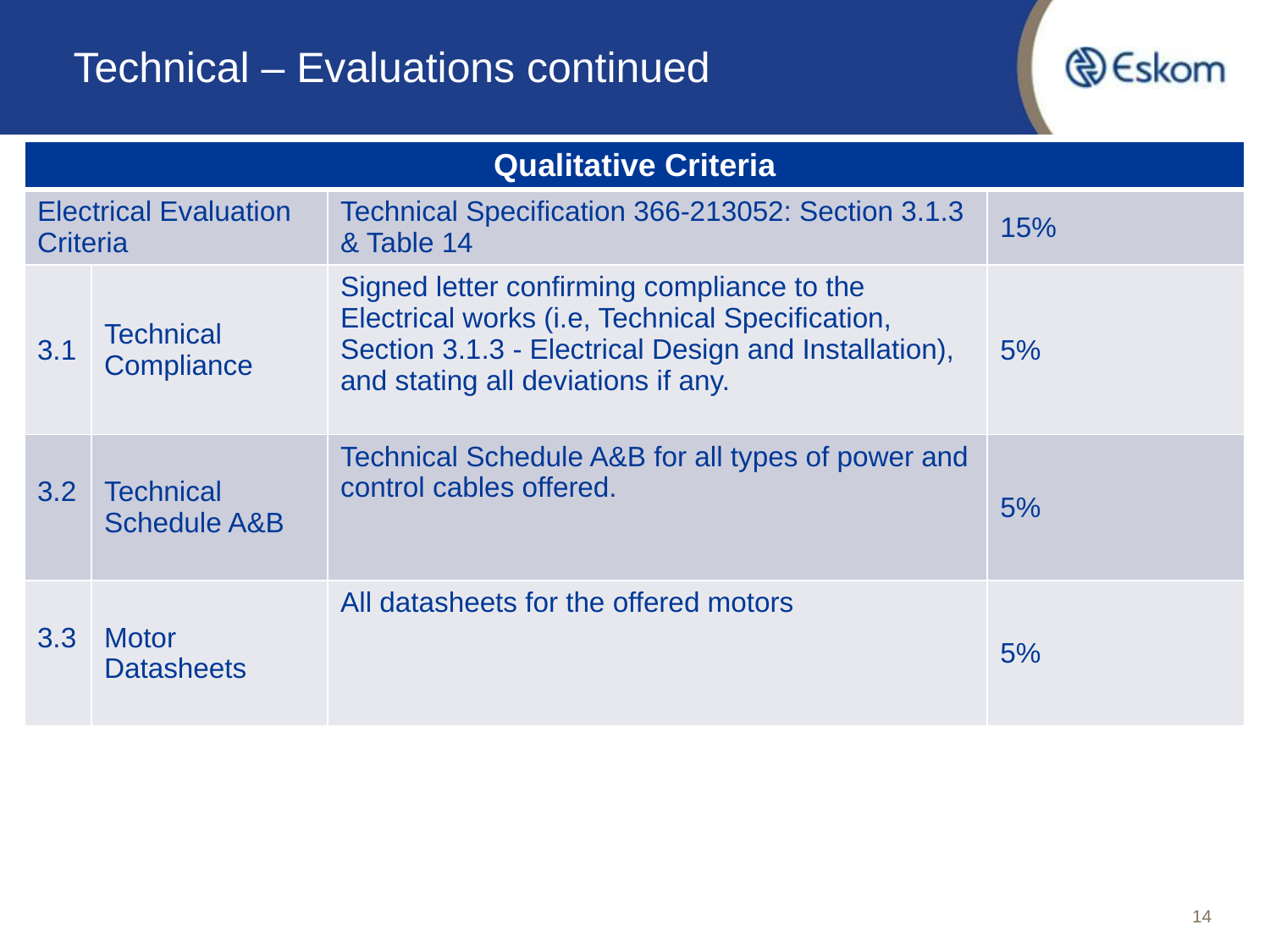

# Technical – Evaluations continued
| Qualitative Criteria |  |  |  |
| --- | --- | --- | --- |
| Electrical Evaluation Criteria |  | Technical Specification 366-213052: Section 3.1.3 & Table 14 | 15% |
| 3.1 | Technical Compliance | Signed letter confirming compliance to the Electrical works (i.e, Technical Specification, Section 3.1.3 - Electrical Design and Installation), and stating all deviations if any. | 5% |
| 3.2 | Technical Schedule A&B | Technical Schedule A&B for all types of power and control cables offered. | 5% |
| 3.3 | Motor Datasheets | All datasheets for the offered motors | 5% |
14